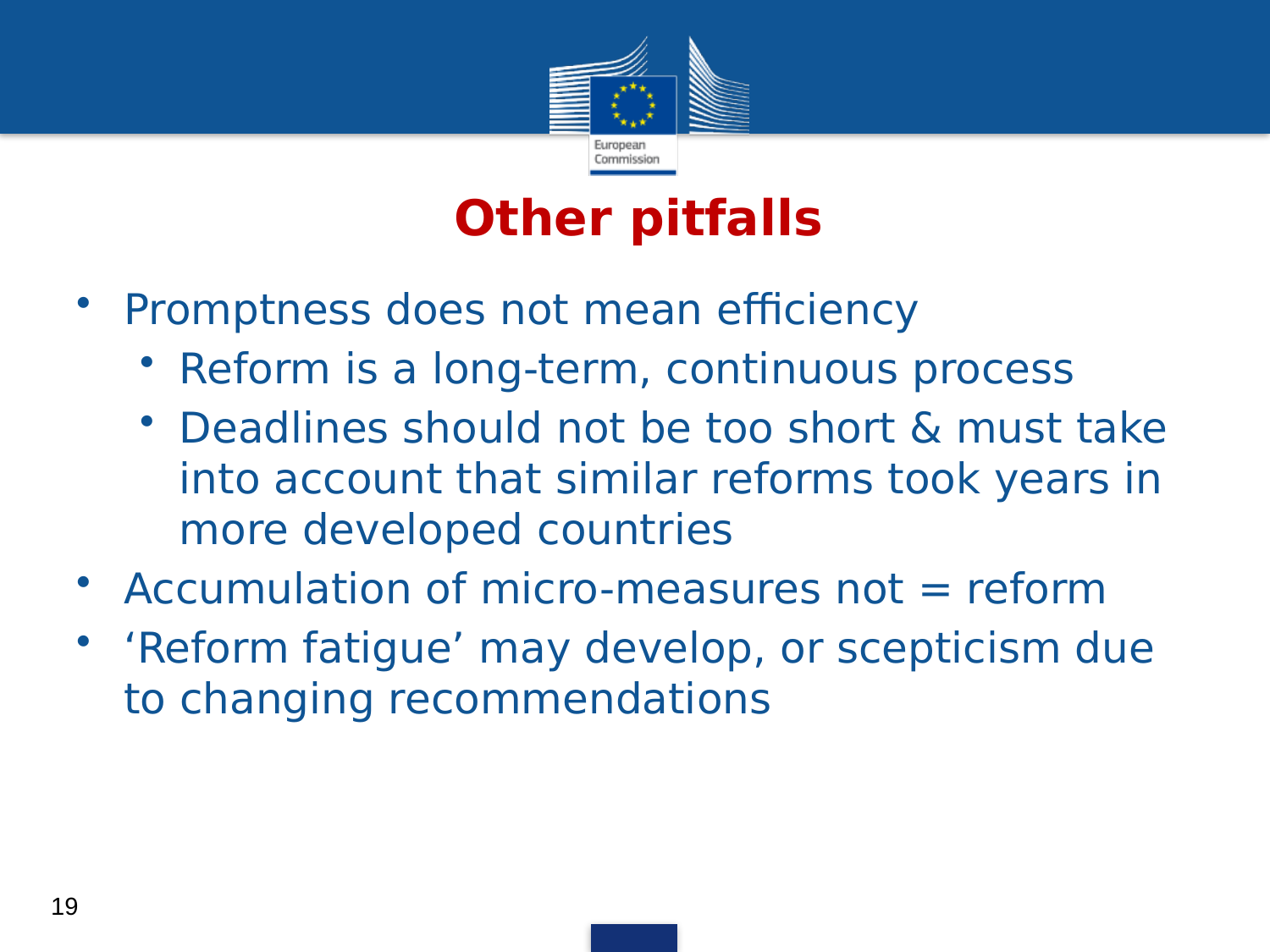

# Other pitfalls
Promptness does not mean efficiency
Reform is a long-term, continuous process
Deadlines should not be too short & must take into account that similar reforms took years in more developed countries
Accumulation of micro-measures not = reform
‘Reform fatigue’ may develop, or scepticism due to changing recommendations
19